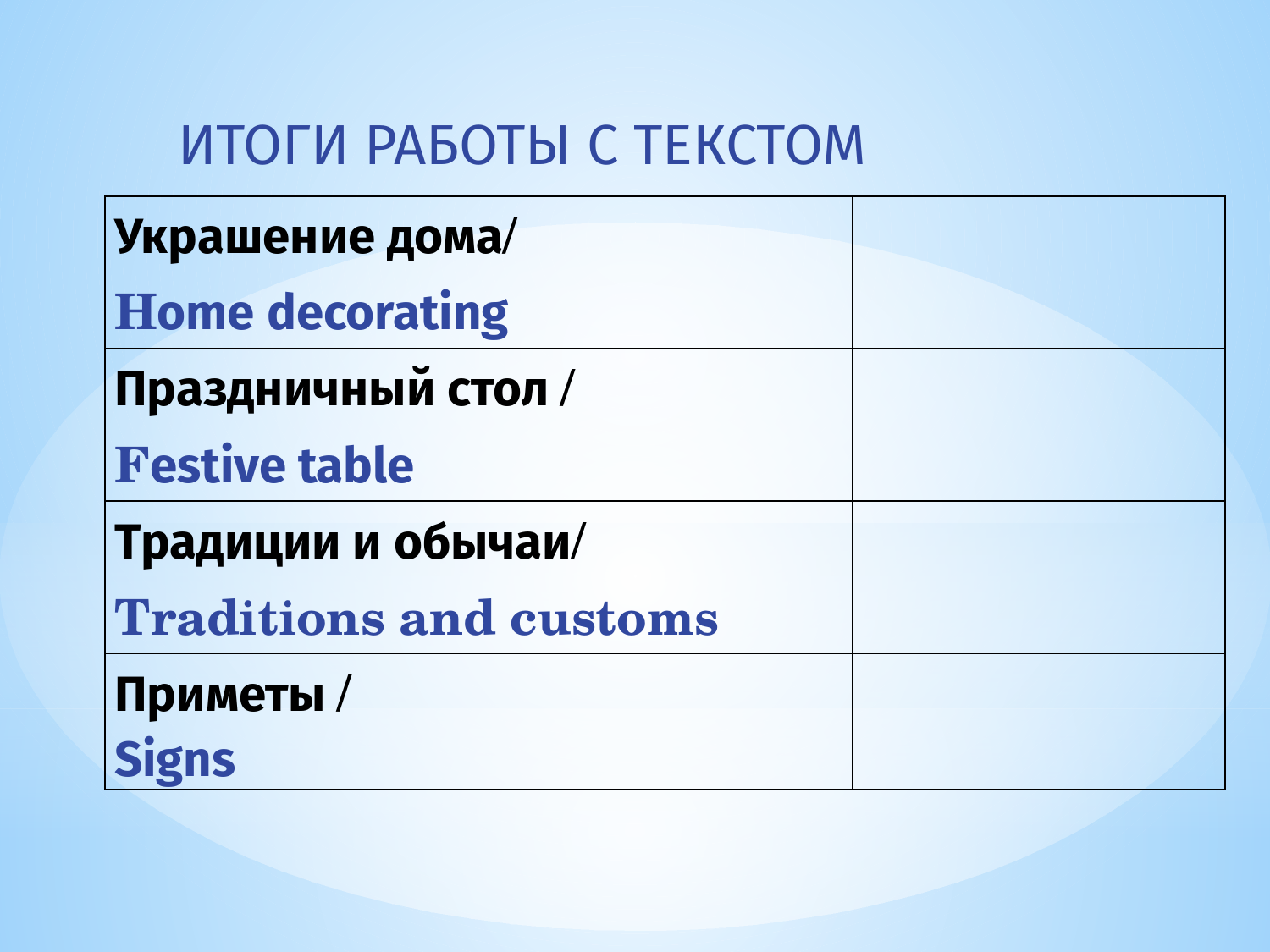

ИТОГИ РАБОТЫ С ТЕКСТОМ
| Украшение дома/ Home decorating |  |
| --- | --- |
| Праздничный стол / Festive table |  |
| Традиции и обычаи/ Traditions and customs |  |
| Приметы / Signs |  |